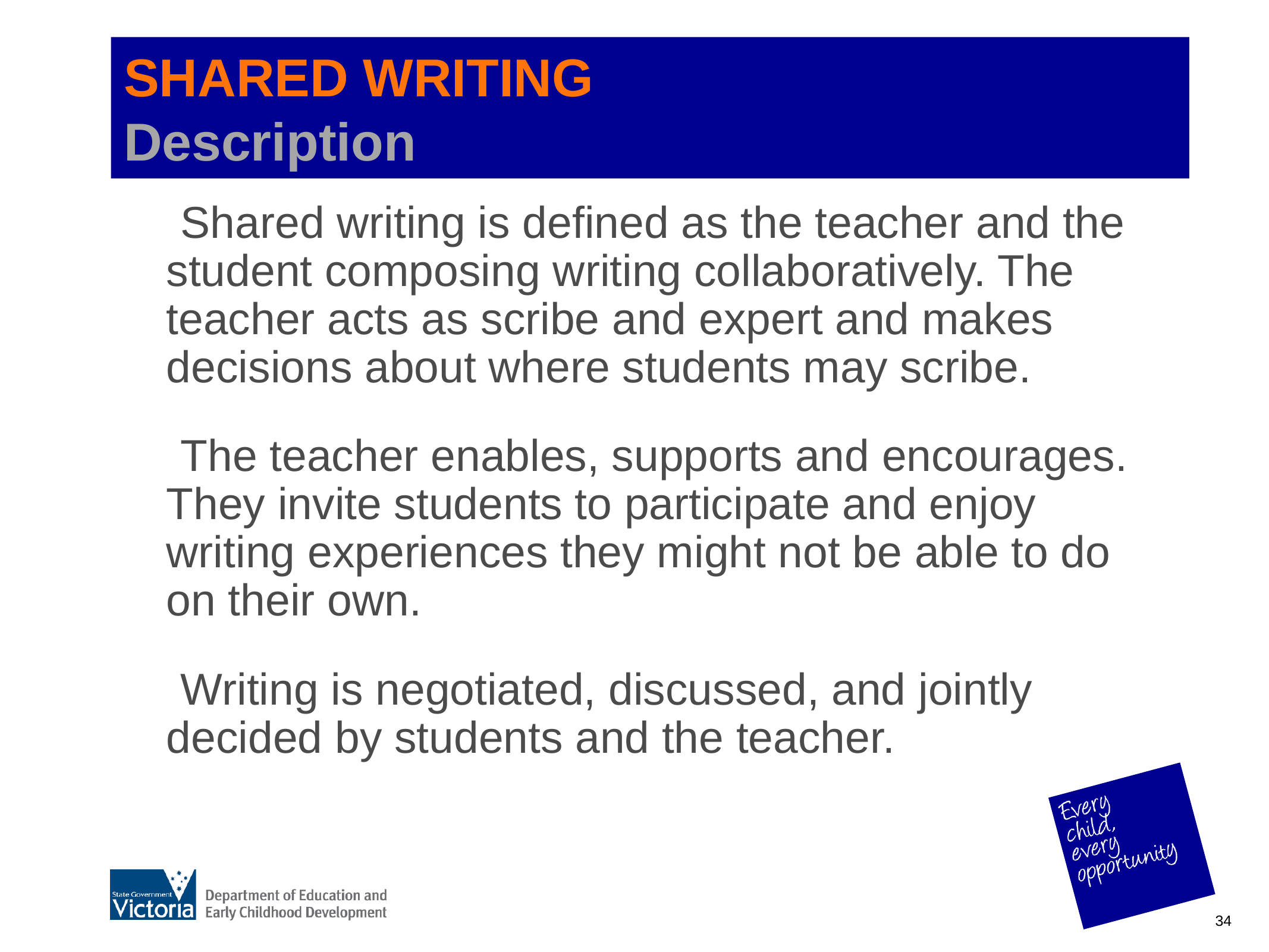

# SHARED WRITING Description
     Shared writing is defined as the teacher and the student composing writing collaboratively. The teacher acts as scribe and expert and makes decisions about where students may scribe.

     The teacher enables, supports and encourages. They invite students to participate and enjoy writing experiences they might not be able to do on their own.

     Writing is negotiated, discussed, and jointly decided by students and the teacher.

34